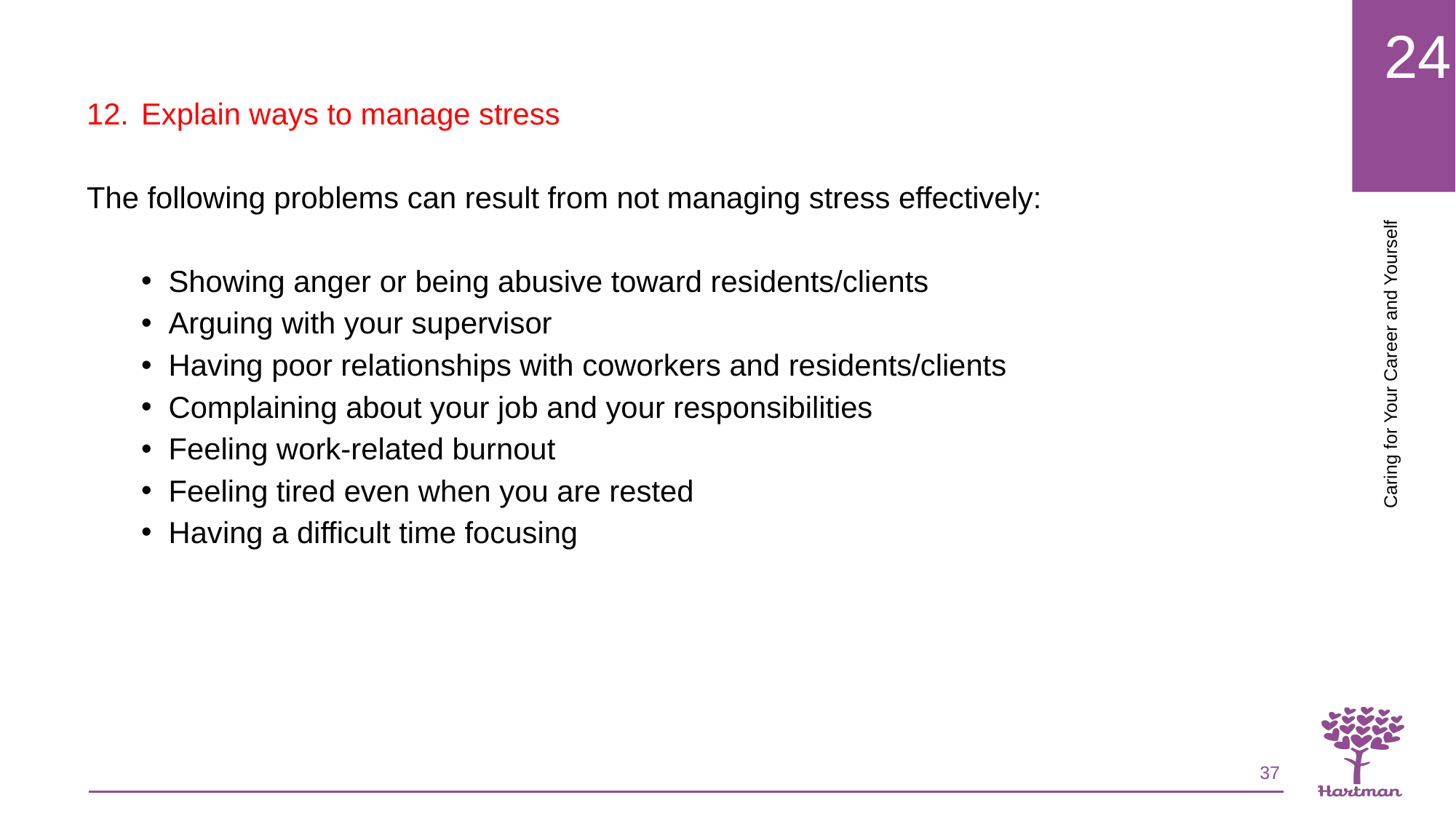

Explain ways to manage stress

The following problems can result from not managing stress effectively:

Showing anger or being abusive toward residents/clients
Arguing with your supervisor
Having poor relationships with coworkers and residents/clients
Complaining about your job and your responsibilities
Feeling work-related burnout
Feeling tired even when you are rested
Having a difficult time focusing

37